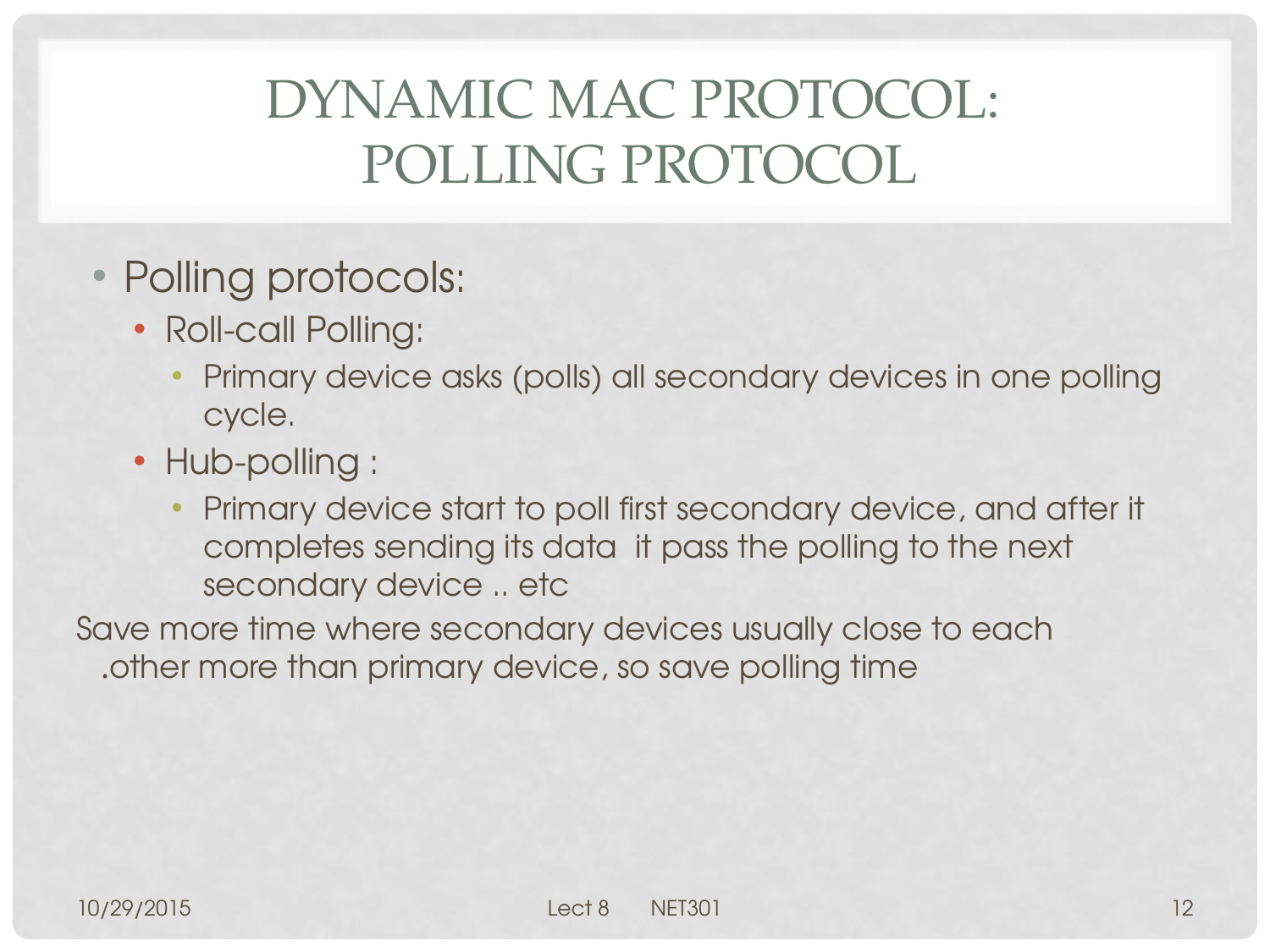

# Dynamic mac protocol: polling protocol
Polling protocols:
Roll-call Polling:
Primary device asks (polls) all secondary devices in one polling cycle.
Hub-polling :
Primary device start to poll first secondary device, and after it completes sending its data  it pass the polling to the next secondary device .. etc
Save more time where secondary devices usually close to each other more than primary device, so save polling time.
10/29/2015
Lect 8       NET301
12